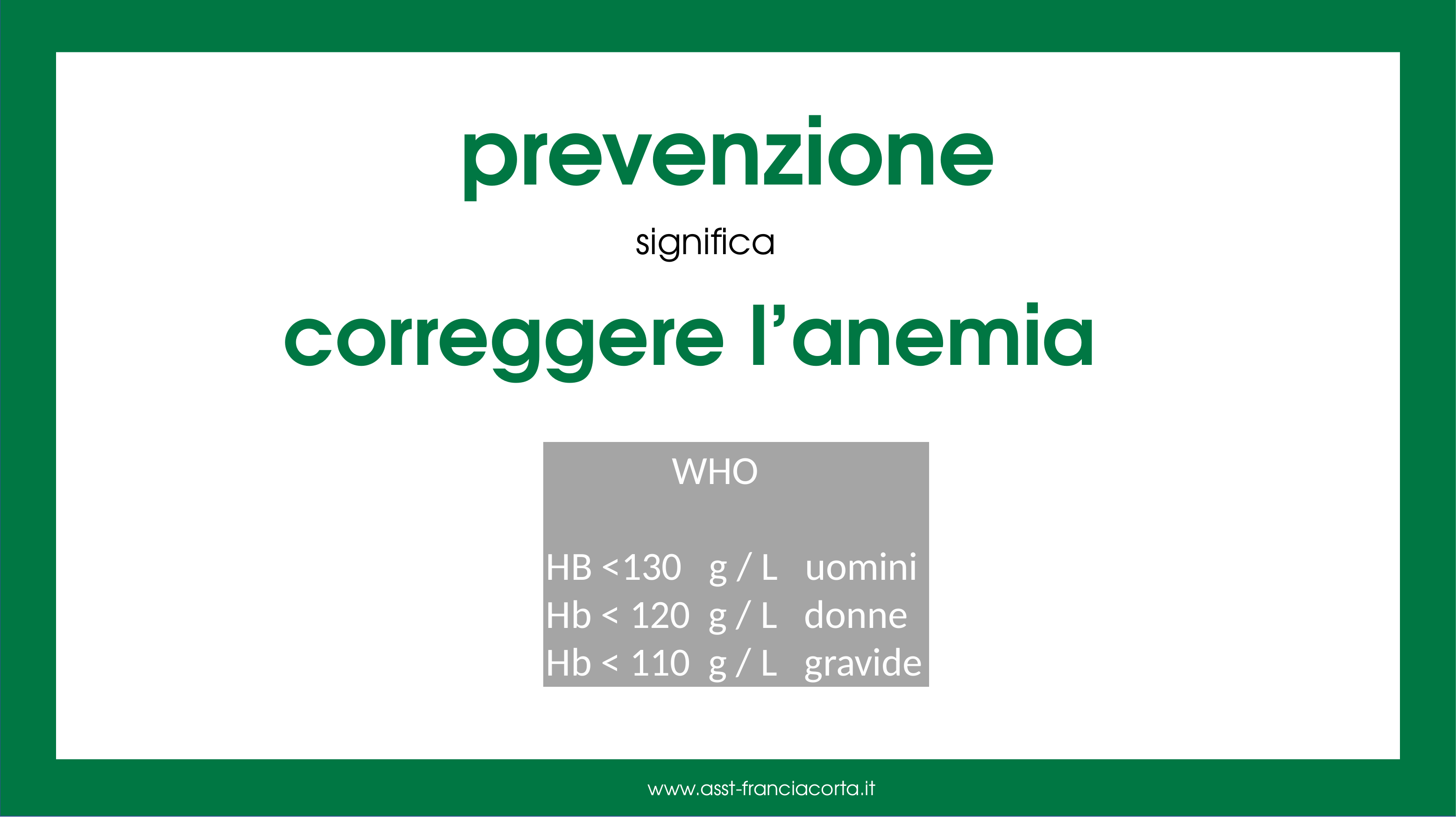

# prevenzione
 significa
correggere l’anemia
              WHO

HB <130   g / L   uomini
Hb < 120  g / L   donne
Hb < 110  g / L   gravide